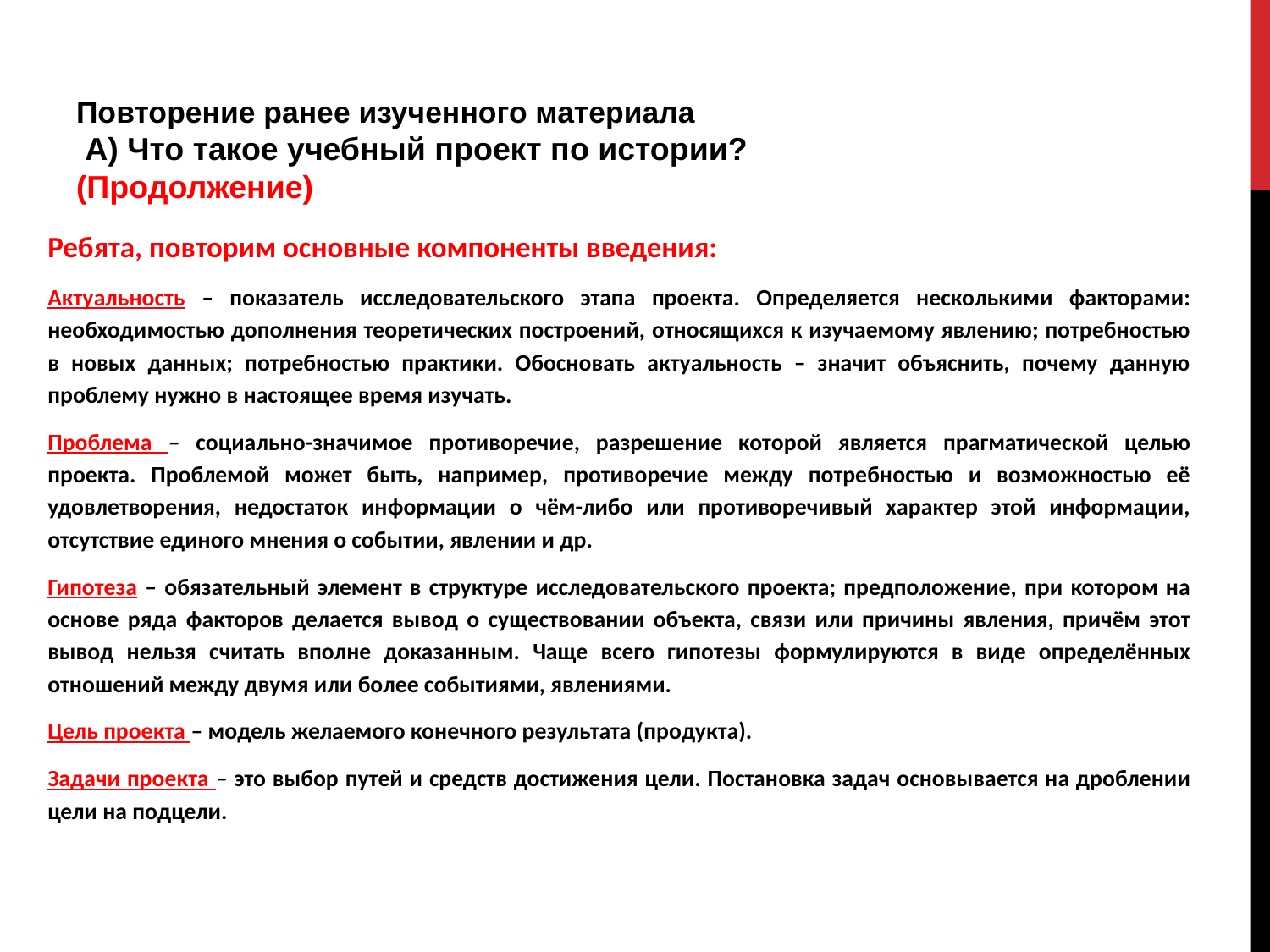

# Повторение ранее изученного материала А) Что такое учебный проект по истории? (Продолжение)
Ребята, повторим основные компоненты введения:
Актуальность – показатель исследовательского этапа проекта. Определяется несколькими факторами: необходимостью дополнения теоретических построений, относящихся к изучаемому явлению; потребностью в новых данных; потребностью практики. Обосновать актуальность – значит объяснить, почему данную проблему нужно в настоящее время изучать.
Проблема – социально-значимое противоречие, разрешение которой является прагматической целью проекта. Проблемой может быть, например, противоречие между потребностью и возможностью её удовлетворения, недостаток информации о чём-либо или противоречивый характер этой информации, отсутствие единого мнения о событии, явлении и др.
Гипотеза – обязательный элемент в структуре исследовательского проекта; предположение, при котором на основе ряда факторов делается вывод о существовании объекта, связи или причины явления, причём этот вывод нельзя считать вполне доказанным. Чаще всего гипотезы формулируются в виде определённых отношений между двумя или более событиями, явлениями.
Цель проекта – модель желаемого конечного результата (продукта).
Задачи проекта – это выбор путей и средств достижения цели. Постановка задач основывается на дроблении цели на подцели.